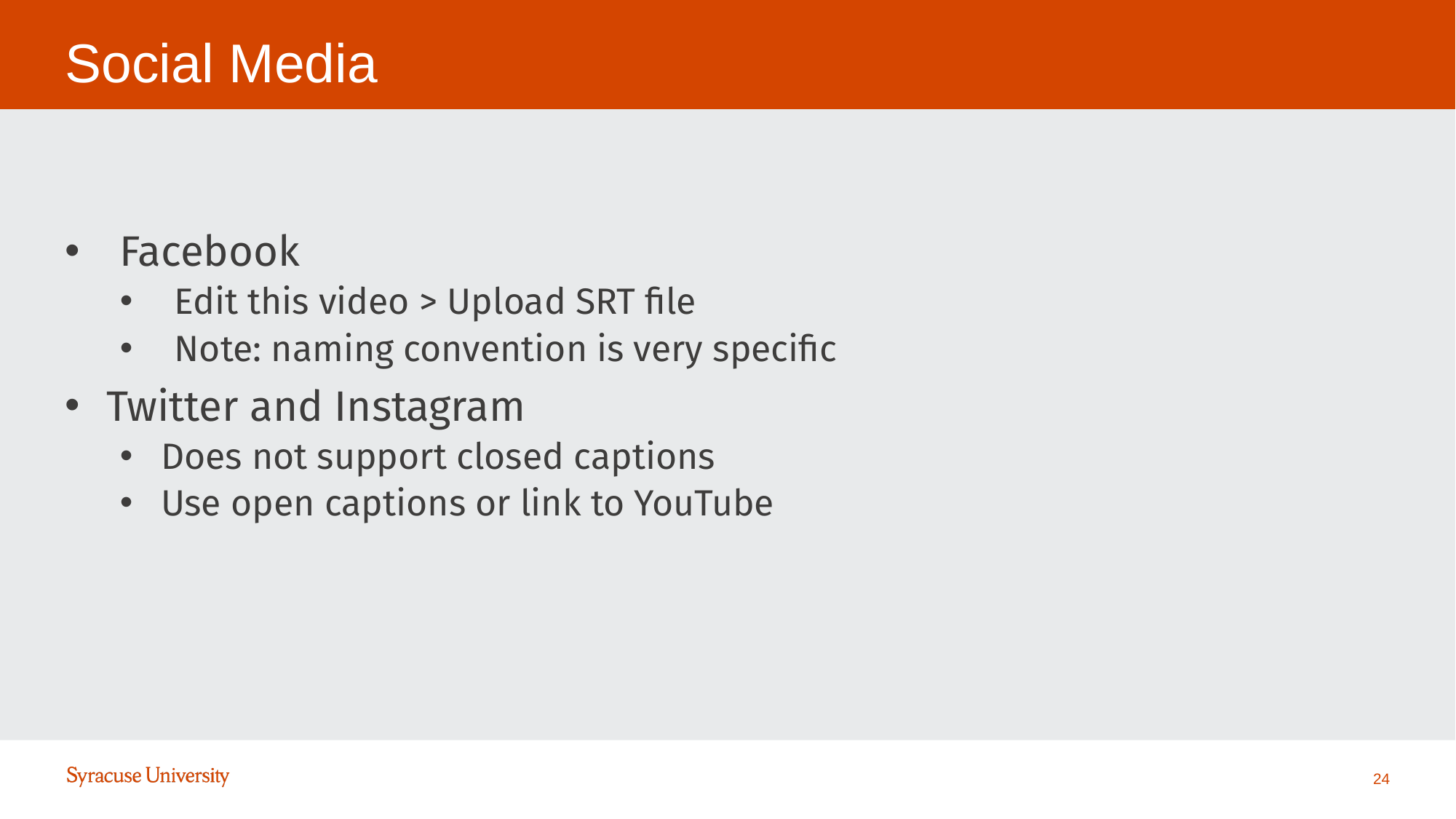

# Social Media

Facebook
Edit this video > Upload SRT file
Note: naming convention is very specific
Twitter and Instagram
Does not support closed captions
Use open captions or link to YouTube

24